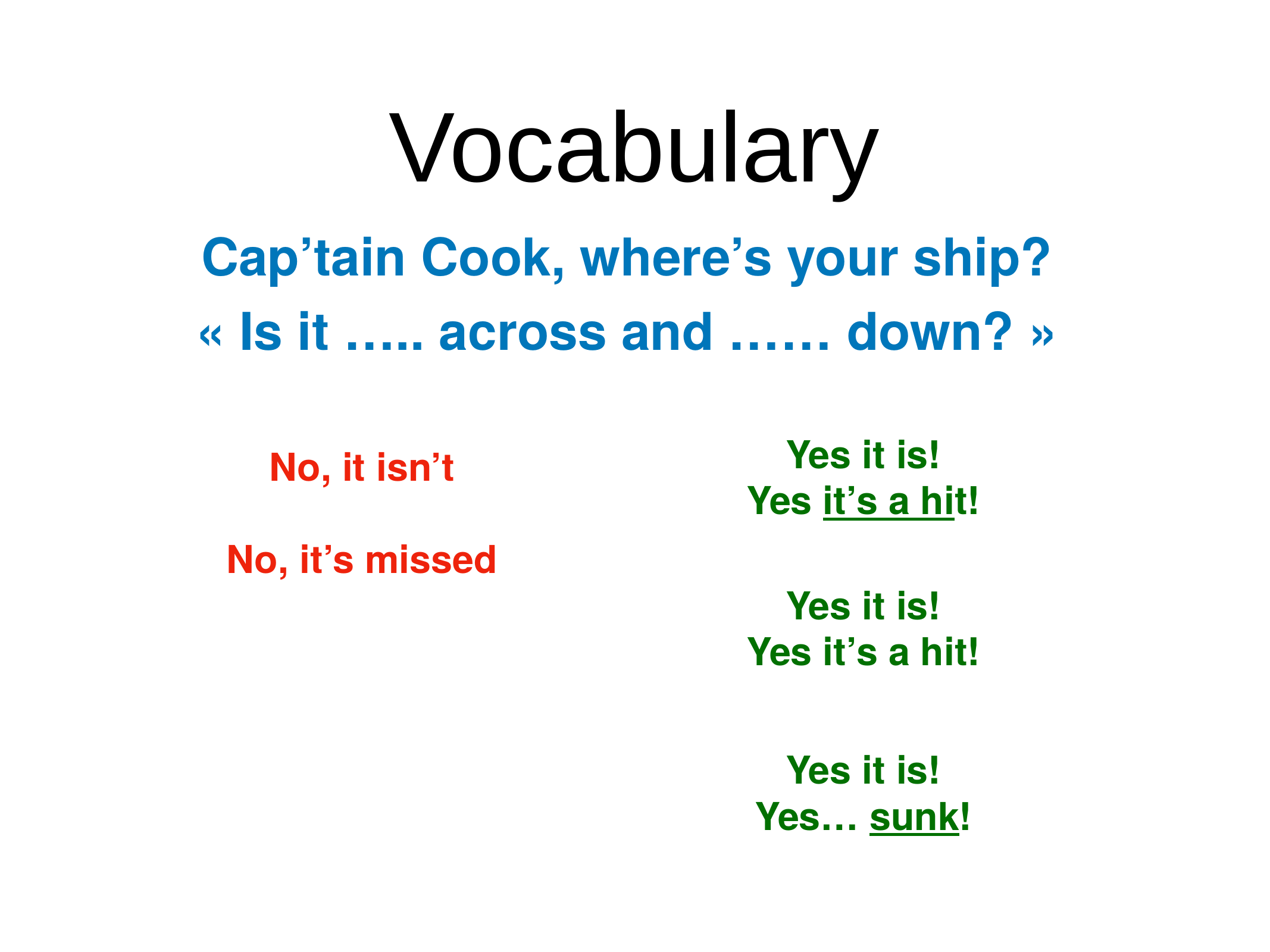

# Vocabulary
Cap’tain Cook, where’s your ship?
« Is it ….. across and …… down? »
Yes it is!
Yes it’s a hit!
No, it isn’t

No, it’s missed
Yes it is!
Yes it’s a hit!
Yes it is!
Yes… sunk!